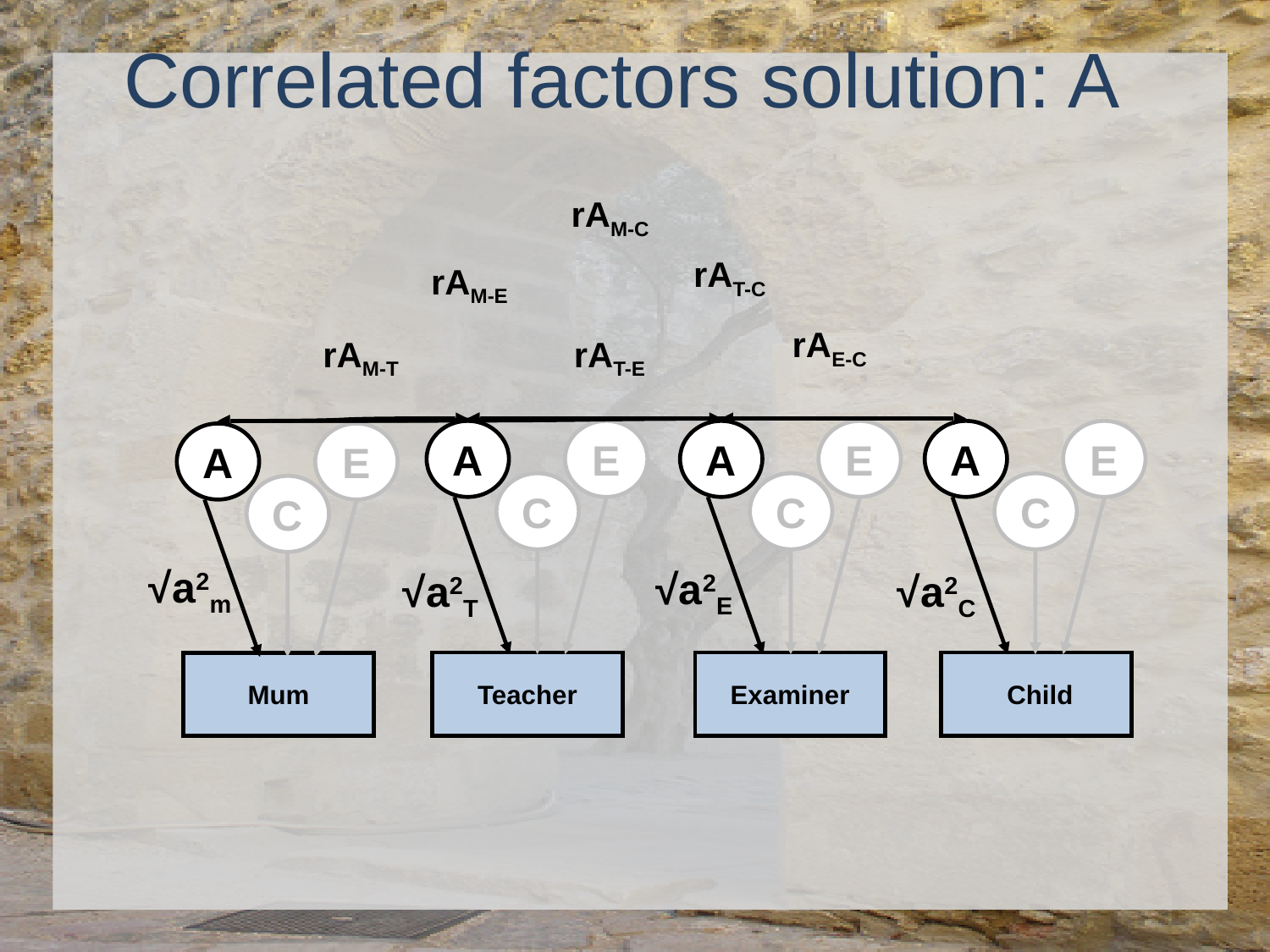

Correlated factors solution: A

rAM-C
rAT-C
rAM-E
rAE-C
rAM-T
rAT-E
A
E
A
E
A
E
A
E
C
C
C
C

√a2m
√a2E
√a2T
√a2C
Teacher
Examiner
 Child
Mum